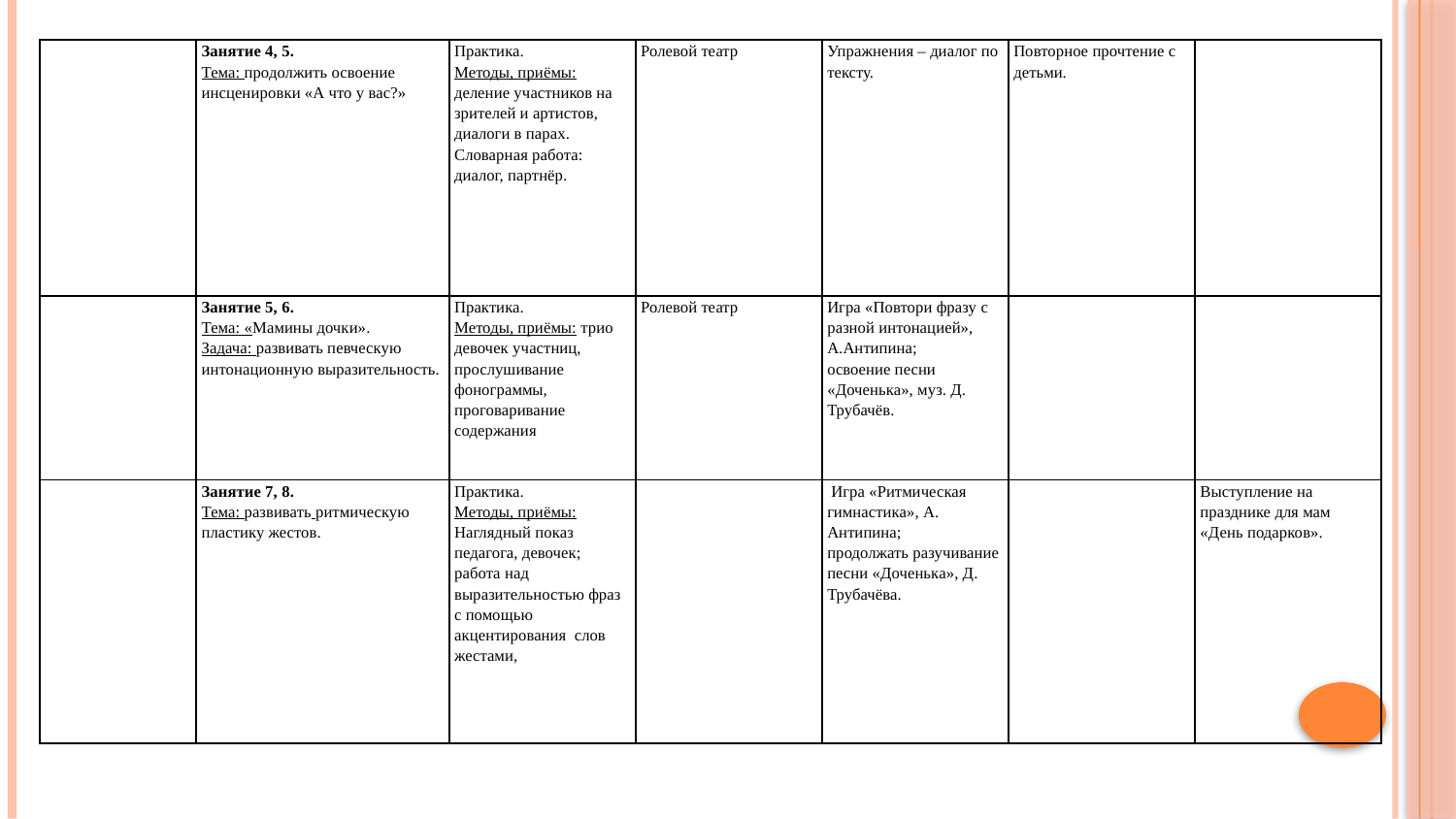

|  | Занятие 4, 5. Тема: продолжить освоение инсценировки «А что у вас?» | Практика. Методы, приёмы: деление участников на зрителей и артистов, диалоги в парах. Словарная работа: диалог, партнёр. | Ролевой театр | Упражнения – диалог по тексту. | Повторное прочтение с детьми. |  |
| --- | --- | --- | --- | --- | --- | --- |
|  | Занятие 5, 6. Тема: «Мамины дочки». Задача: развивать певческую интонационную выразительность. | Практика. Методы, приёмы: трио девочек участниц, прослушивание фонограммы, проговаривание содержания | Ролевой театр | Игра «Повтори фразу с разной интонацией», А.Антипина; освоение песни «Доченька», муз. Д. Трубачёв. |  |  |
|  | Занятие 7, 8. Тема: развивать ритмическую пластику жестов. | Практика. Методы, приёмы: Наглядный показ педагога, девочек; работа над выразительностью фраз с помощью акцентирования слов жестами, |  | Игра «Ритмическая гимнастика», А. Антипина; продолжать разучивание песни «Доченька», Д. Трубачёва. |  | Выступление на празднике для мам «День подарков». |